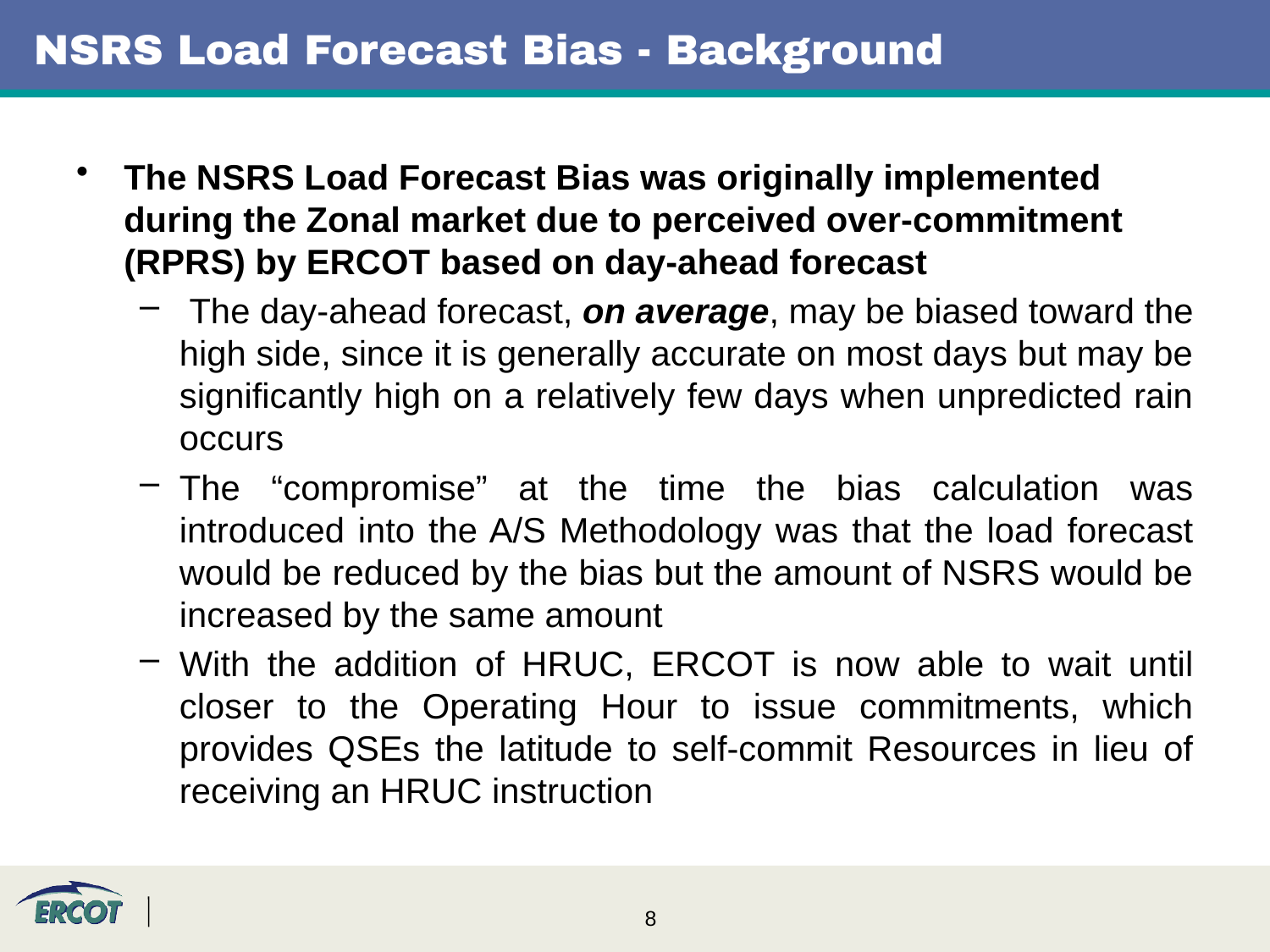

# NSRS Load Forecast Bias - Background
The NSRS Load Forecast Bias was originally implemented during the Zonal market due to perceived over-commitment (RPRS) by ERCOT based on day-ahead forecast
 The day-ahead forecast, on average, may be biased toward the high side, since it is generally accurate on most days but may be significantly high on a relatively few days when unpredicted rain occurs
The “compromise” at the time the bias calculation was introduced into the A/S Methodology was that the load forecast would be reduced by the bias but the amount of NSRS would be increased by the same amount
With the addition of HRUC, ERCOT is now able to wait until closer to the Operating Hour to issue commitments, which provides QSEs the latitude to self-commit Resources in lieu of receiving an HRUC instruction